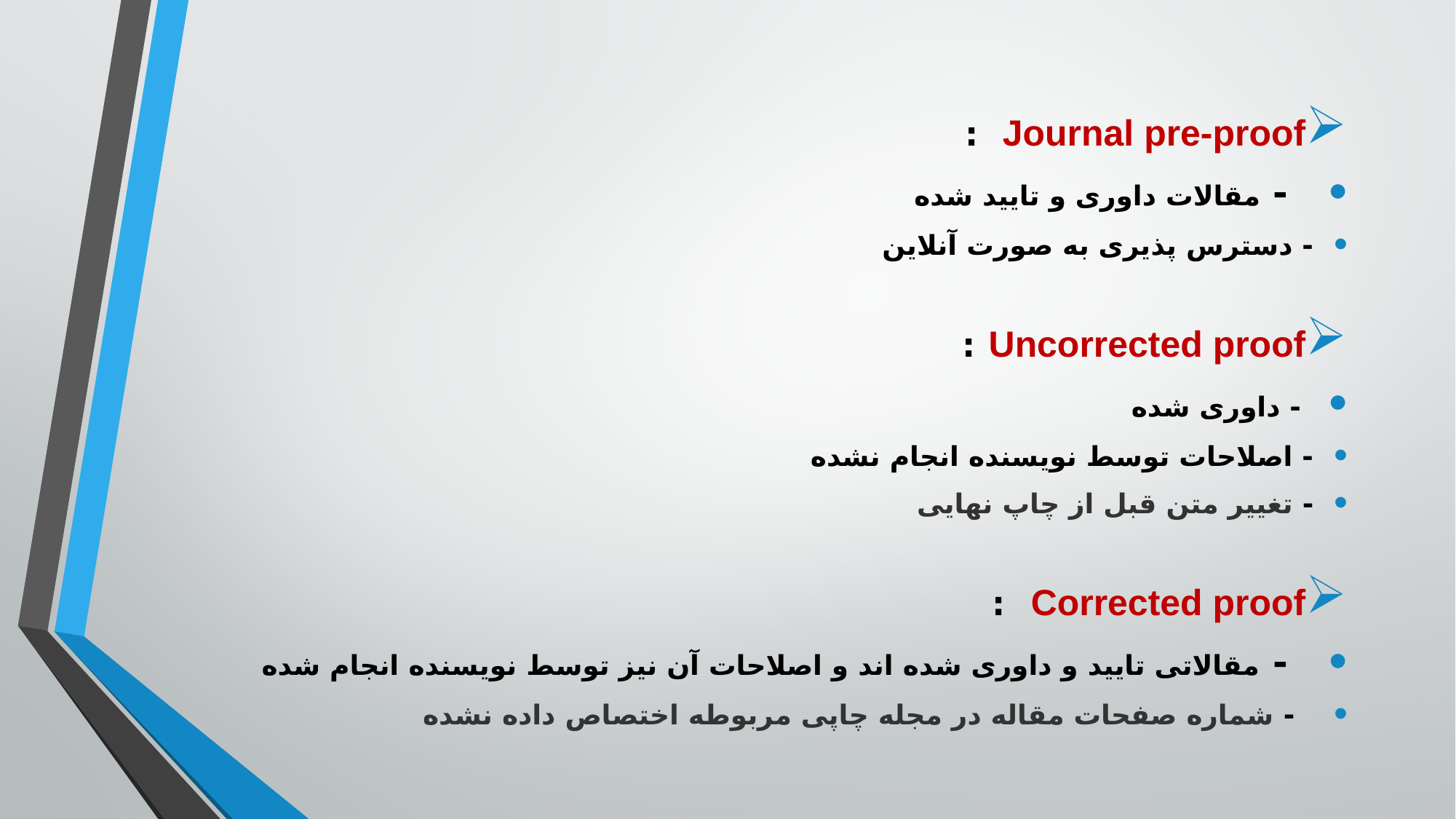

Journal pre-proof  :
  - مقالات داوری و تایید شده
- دسترس پذیری به صورت آنلاین
Uncorrected proof :
 - داوری شده
- اصلاحات توسط نویسنده انجام نشده
- تغییر متن قبل از چاپ نهایی
Corrected proof  :
  - مقالاتی تایید و داوری شده اند و اصلاحات آن نیز توسط نویسنده انجام شده
  - شماره صفحات مقاله در مجله چاپی مربوطه اختصاص داده نشده